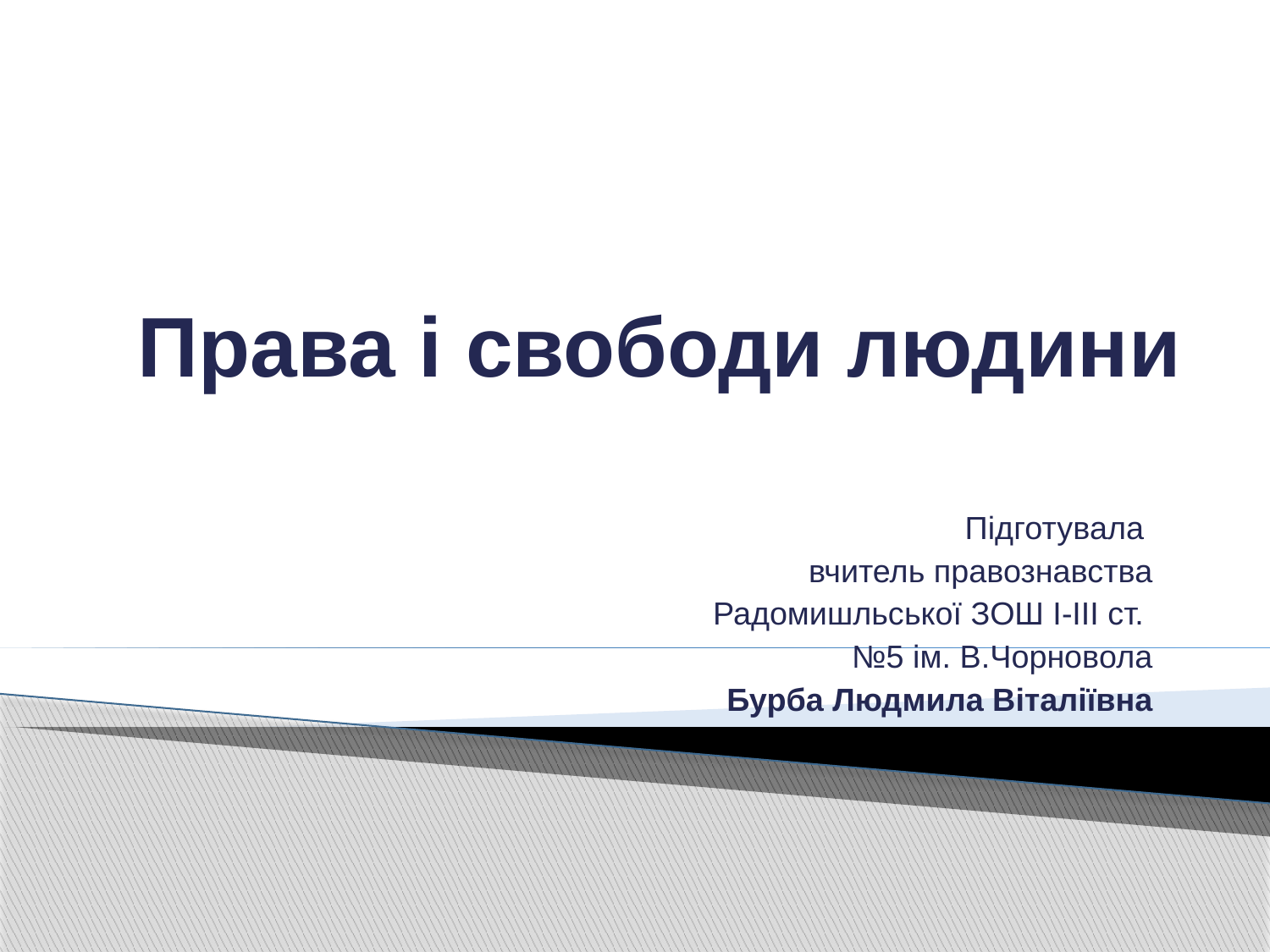

# Права і свободи людини
Підготувала
вчитель правознавства
Радомишльської ЗОШ І-ІІІ ст.
№5 ім. В.Чорновола
Бурба Людмила Віталіївна